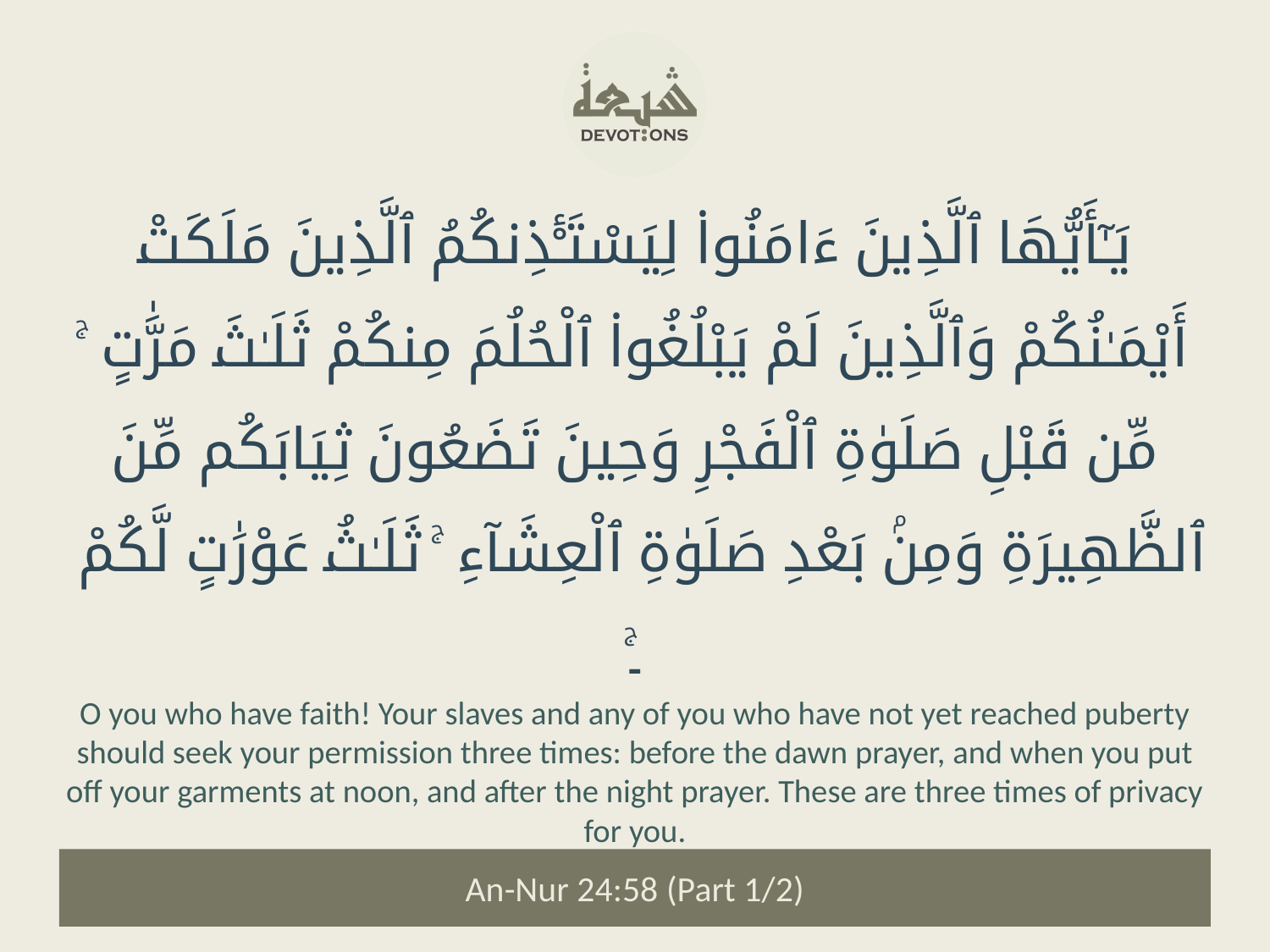

يَـٰٓأَيُّهَا ٱلَّذِينَ ءَامَنُوا۟ لِيَسْتَـْٔذِنكُمُ ٱلَّذِينَ مَلَكَتْ أَيْمَـٰنُكُمْ وَٱلَّذِينَ لَمْ يَبْلُغُوا۟ ٱلْحُلُمَ مِنكُمْ ثَلَـٰثَ مَرَّٰتٍ ۚ مِّن قَبْلِ صَلَوٰةِ ٱلْفَجْرِ وَحِينَ تَضَعُونَ ثِيَابَكُم مِّنَ ٱلظَّهِيرَةِ وَمِنۢ بَعْدِ صَلَوٰةِ ٱلْعِشَآءِ ۚ ثَلَـٰثُ عَوْرَٰتٍ لَّكُمْ  ۔ۚ
O you who have faith! Your slaves and any of you who have not yet reached puberty should seek your permission three times: before the dawn prayer, and when you put off your garments at noon, and after the night prayer. These are three times of privacy for you.
An-Nur 24:58 (Part 1/2)